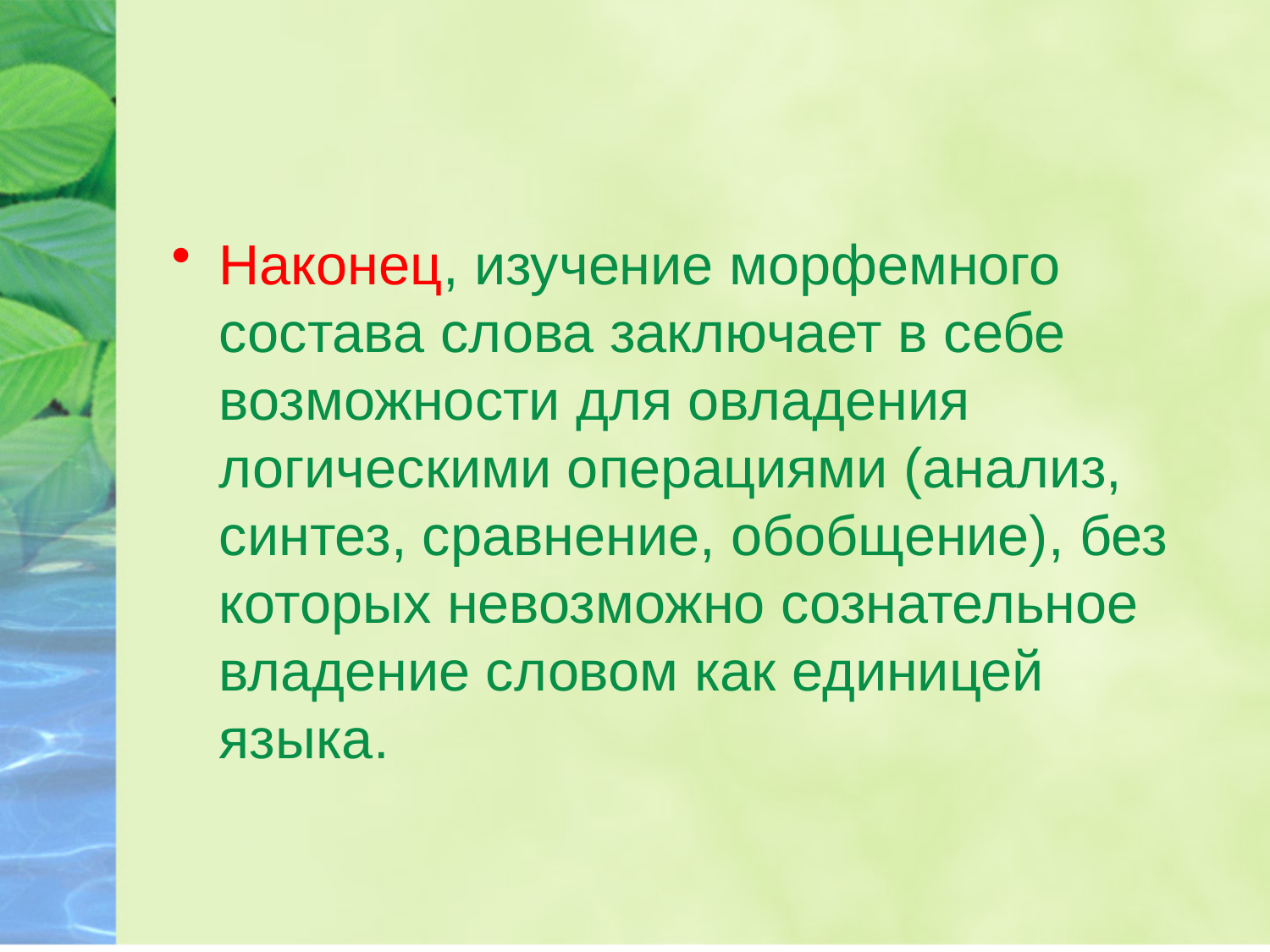

#
Наконец, изучение морфемного состава слова заключает в себе возможности для овладения логическими операциями (анализ, синтез, сравнение, обобщение), без которых невозможно сознательное владение словом как единицей языка.